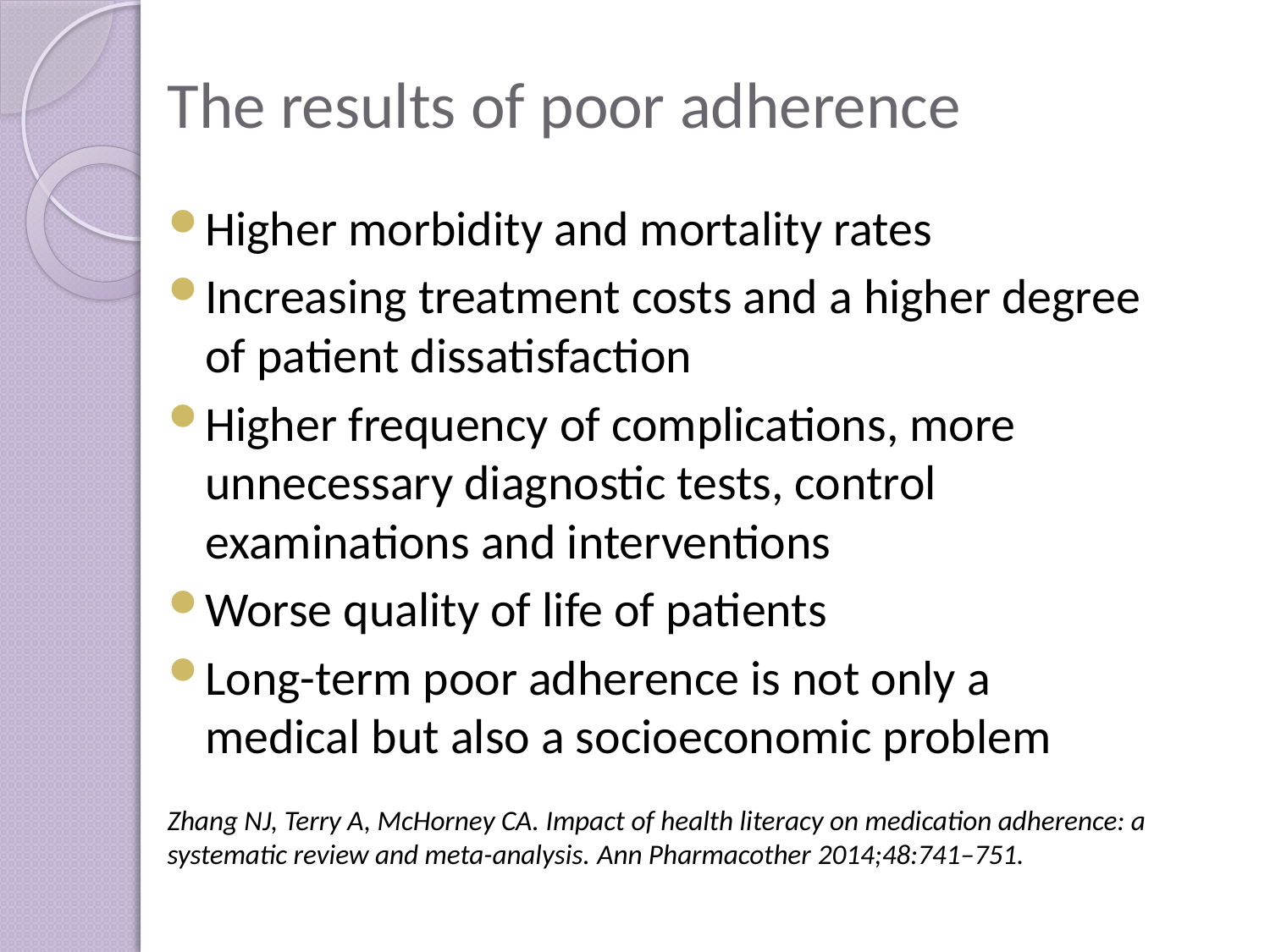

# The results of poor adherence
Higher morbidity and mortality rates
Increasing treatment costs and a higher degree of patient dissatisfaction
Higher frequency of complications, more unnecessary diagnostic tests, control examinations and interventions
Worse quality of life of patients
Long-term poor adherence is not only a medical but also a socioeconomic problem
Zhang NJ, Terry A, McHorney CA. Impact of health literacy on medication adherence: a systematic review and meta-analysis. Ann Pharmacother 2014;48:741–751.